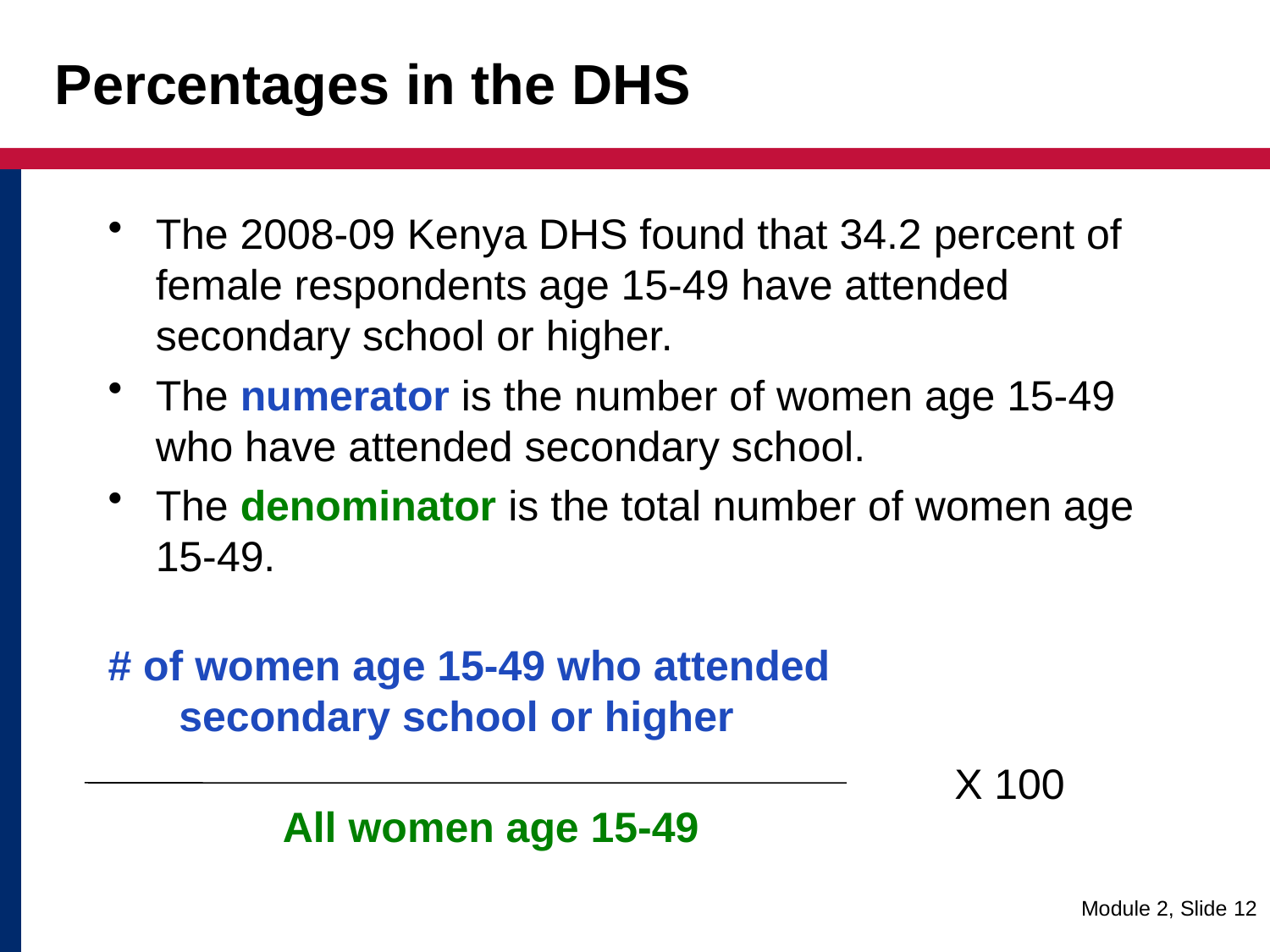

# Percentages in the DHS
The 2008-09 Kenya DHS found that 34.2 percent of female respondents age 15-49 have attended secondary school or higher.
The numerator is the number of women age 15-49 who have attended secondary school.
The denominator is the total number of women age 15-49.

# of women age 15-49 who attended
      secondary school or higher

   		All women age 15-49
X 100
Module 2, Slide 12